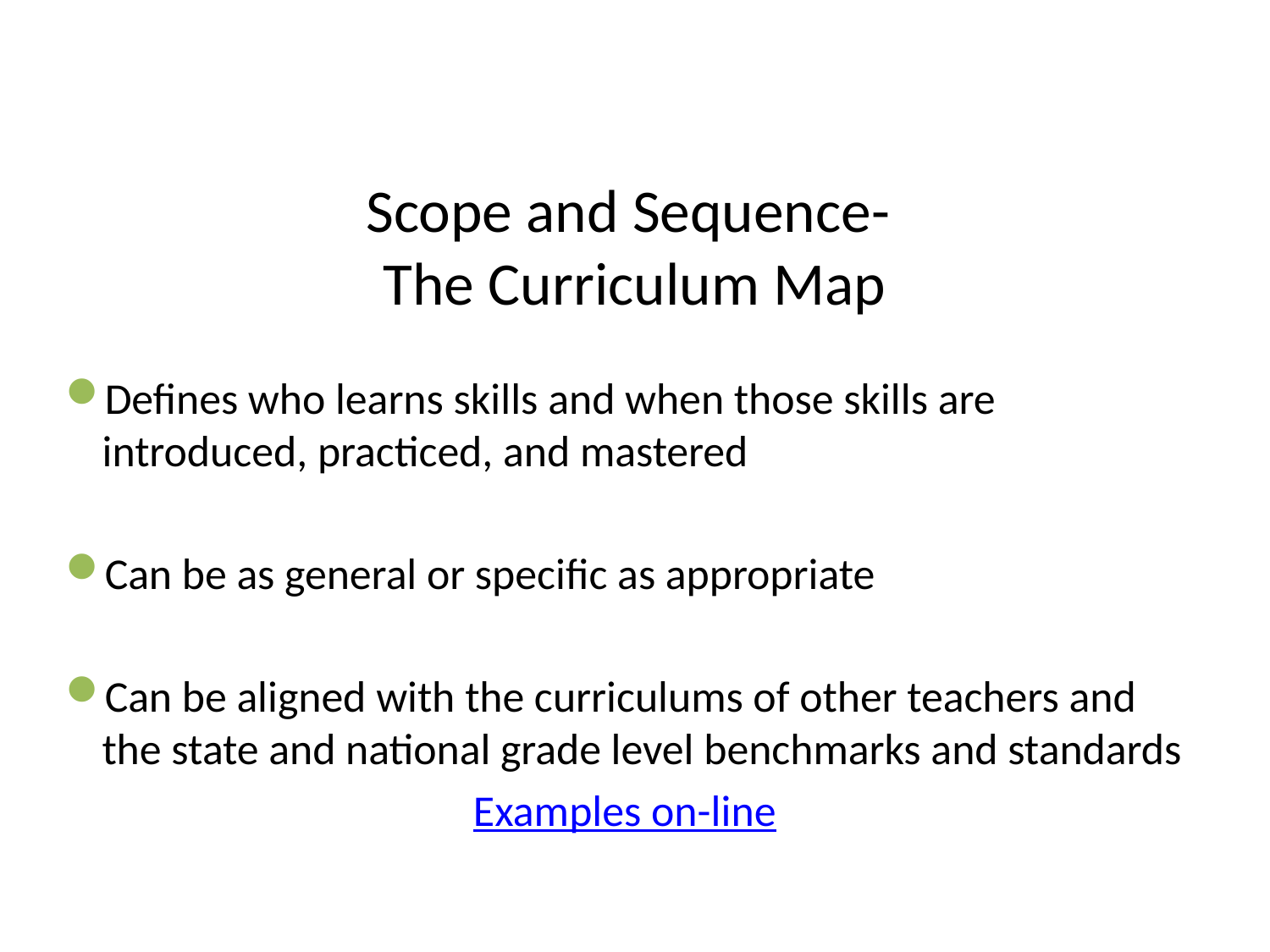

# Scope and Sequence- The Curriculum Map

Defines who learns skills and when those skills are introduced, practiced, and mastered

Can be as general or specific as appropriate

Can be aligned with the curriculums of other teachers and the state and national grade level benchmarks and standards
Examples on-line